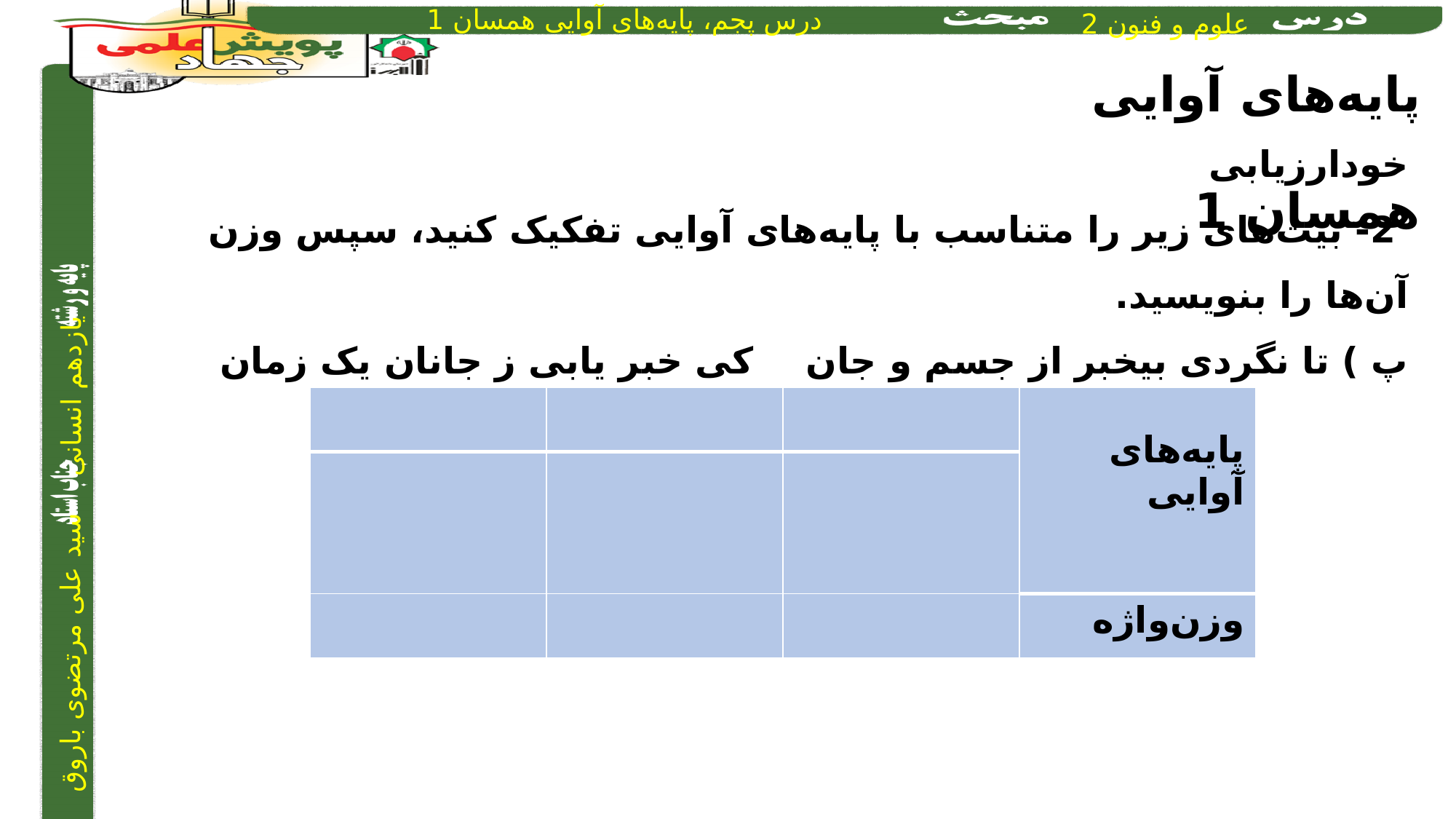

پایه‌های آوایی همسان 1
خودارزیابی
 2- بیت‌های زیر را متناسب با پایه‌های آوایی تفکیک کنید، سپس وزن آن‌ها را بنویسید.
پ ) تا نگردی بیخبر از جسم و جان 		کی خبر یابی ز جانان یک زمان

|  |  |  | پایه‌های آوایی |
| --- | --- | --- | --- |
|  |  |  |  |
|  |  |  | وزن‌واژه |